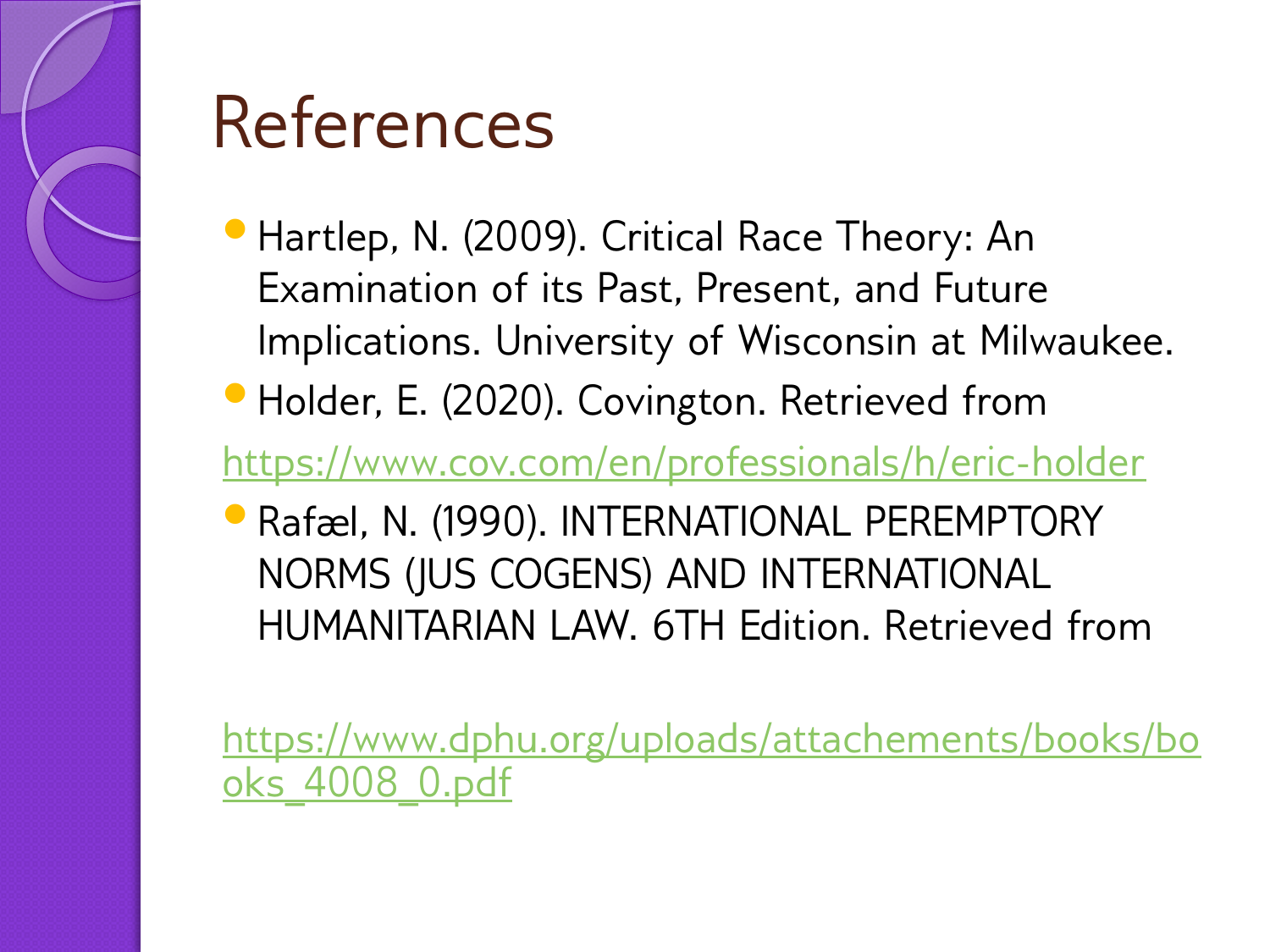

# References
Hartlep, N. (2009). Critical Race Theory: An Examination of its Past, Present, and Future Implications. University of Wisconsin at Milwaukee.
Holder, E. (2020). Covington. Retrieved from
	https://www.cov.com/en/professionals/h/eric-holder
Rafael, N. (1990). INTERNATIONAL PEREMPTORY NORMS (JUS COGENS) AND INTERNATIONAL HUMANITARIAN LAW. 6TH Edition. Retrieved from
	https://www.dphu.org/uploads/attachements/books/books_4008_0.pdf